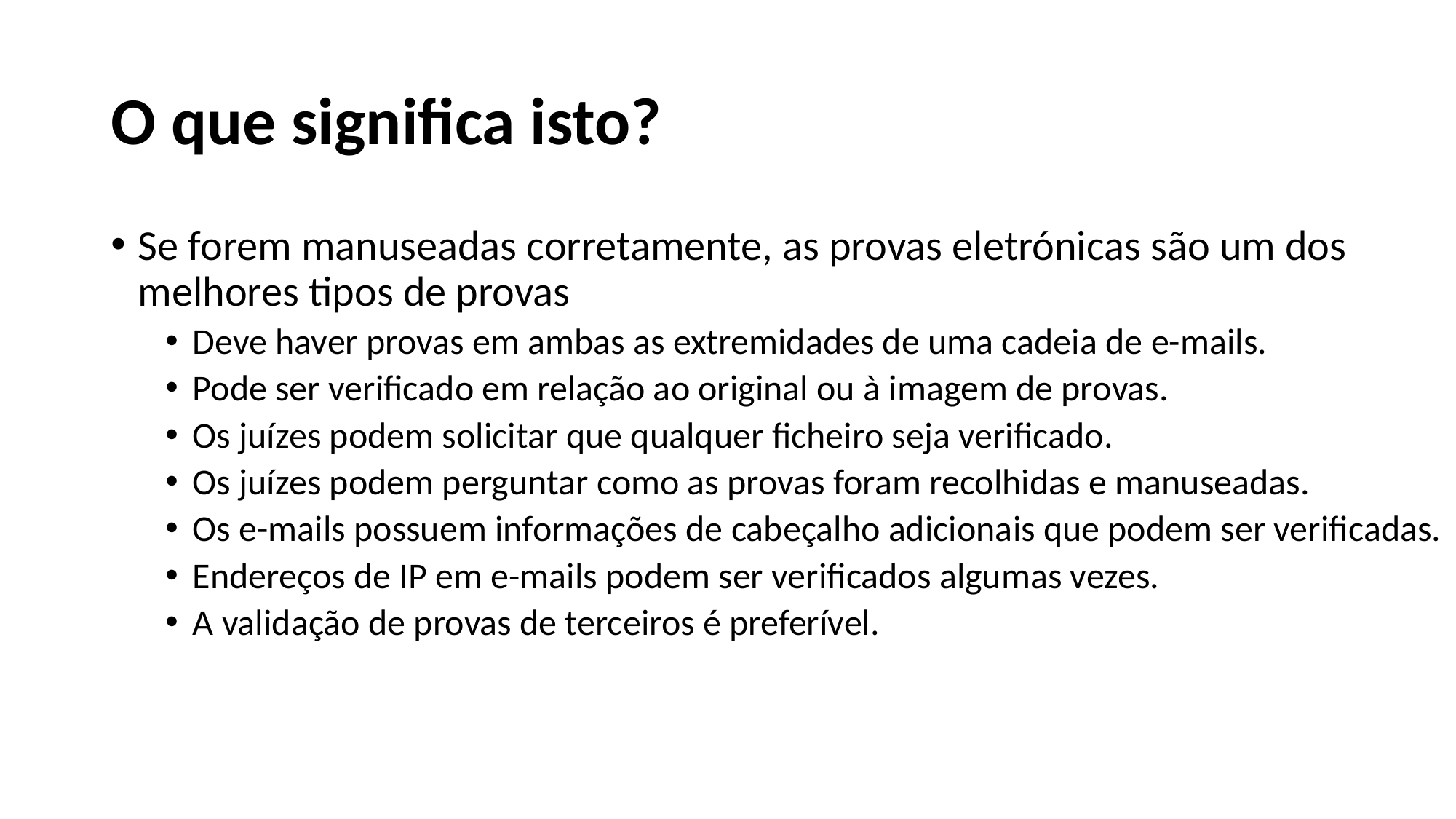

# O que significa isto?
Se forem manuseadas corretamente, as provas eletrónicas são um dos melhores tipos de provas
Deve haver provas em ambas as extremidades de uma cadeia de e-mails.
Pode ser verificado em relação ao original ou à imagem de provas.
Os juízes podem solicitar que qualquer ficheiro seja verificado.
Os juízes podem perguntar como as provas foram recolhidas e manuseadas.
Os e-mails possuem informações de cabeçalho adicionais que podem ser verificadas.
Endereços de IP em e-mails podem ser verificados algumas vezes.
A validação de provas de terceiros é preferível.